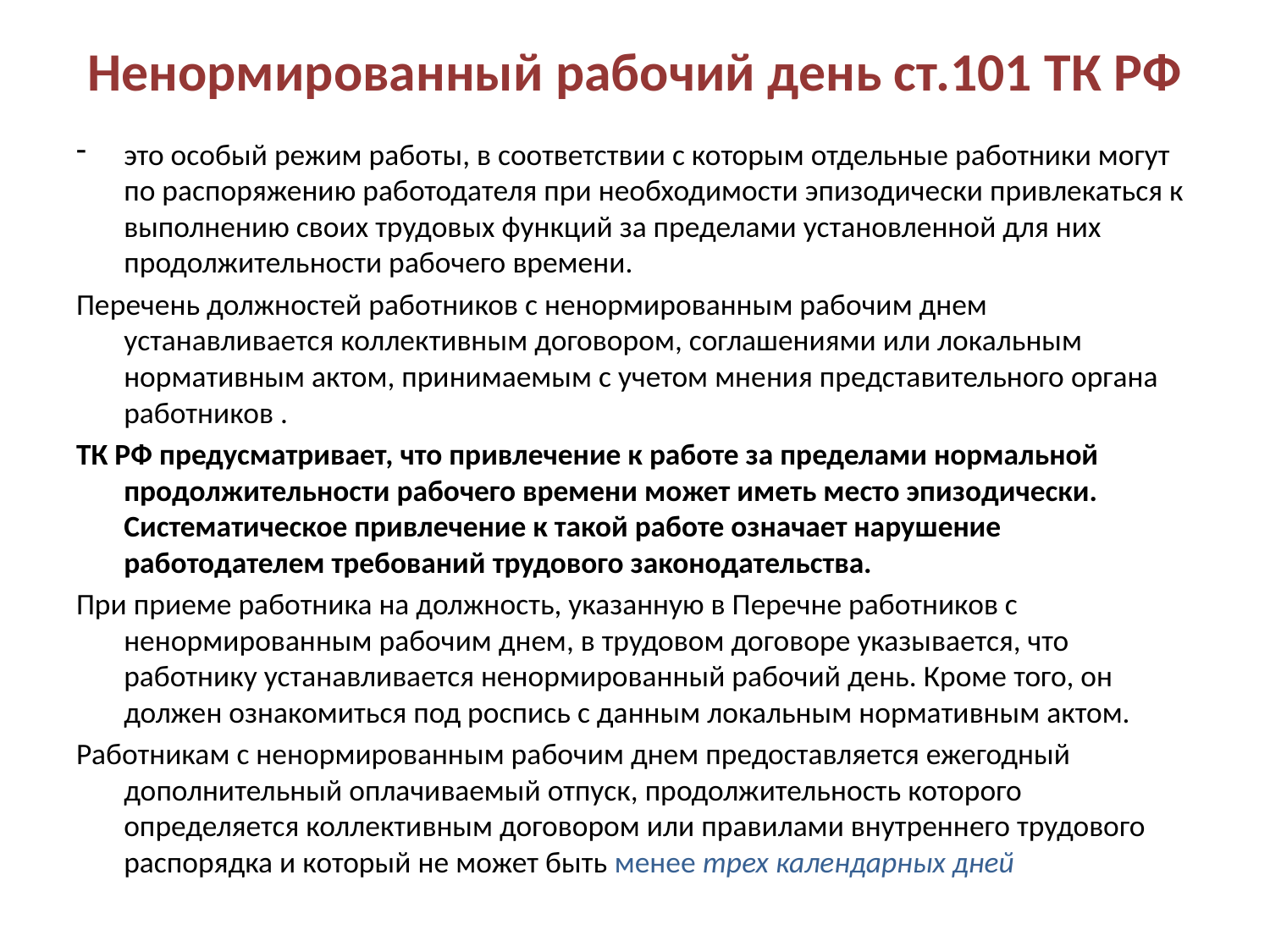

# Ненормированный рабочий день ст.101 ТК РФ
это особый режим работы, в соответствии с которым отдельные работники могут по распоряжению работодателя при необходимости эпизодически привлекаться к выполнению своих трудовых функций за пределами установленной для них продолжительности рабочего времени.
Перечень должностей работников с ненормированным рабочим днем устанавливается коллективным договором, соглашениями или локальным нормативным актом, принимаемым с учетом мнения представительного органа работников .
ТК РФ предусматривает, что привлечение к работе за пределами нормальной продолжительности рабочего времени может иметь место эпизодически. Систематическое привлечение к такой работе означает нарушение работодателем требований трудового законодательства.
При приеме работника на должность, указанную в Перечне работников с ненормированным рабочим днем, в трудовом договоре указывается, что работнику устанавливается ненормированный рабочий день. Кроме того, он должен ознакомиться под роспись с данным локальным нормативным актом.
Работникам с ненормированным рабочим днем предоставляется ежегодный дополнительный оплачиваемый отпуск, продолжительность которого определяется коллективным договором или правилами внутреннего трудового распорядка и который не может быть менее трех календарных дней